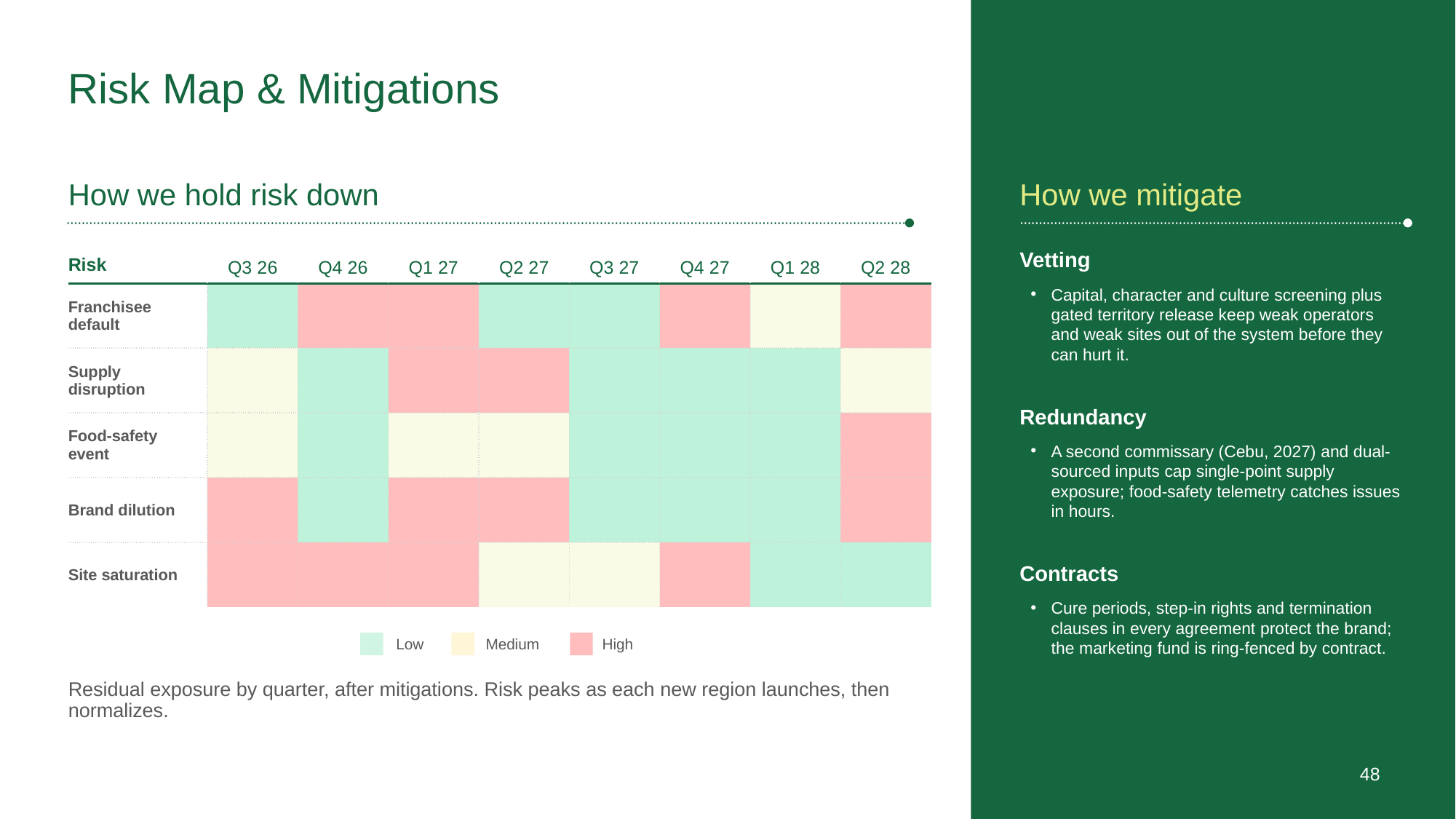

# Risk Map & Mitigations
How we hold risk down
How we mitigate
| Risk | Q3 26 | Q4 26 | Q1 27 | Q2 27 | Q3 27 | Q4 27 | Q1 28 | Q2 28 |
| --- | --- | --- | --- | --- | --- | --- | --- | --- |
| Franchisee default |  |  |  |  |  |  |  |  |
| Supply disruption |  |  |  |  |  |  |  |  |
| Food-safety event |  |  |  |  |  |  |  |  |
| Brand dilution |  |  |  |  |  |  |  |  |
| Site saturation |  |  |  |  |  |  |  |  |
Vetting
Capital, character and culture screening plus gated territory release keep weak operators and weak sites out of the system before they can hurt it.
Redundancy
A second commissary (Cebu, 2027) and dual-sourced inputs cap single-point supply exposure; food-safety telemetry catches issues in hours.
Contracts
Cure periods, step-in rights and termination clauses in every agreement protect the brand; the marketing fund is ring-fenced by contract.
Low
Medium
High

Residual exposure by quarter, after mitigations. Risk peaks as each new region launches, then normalizes.
48